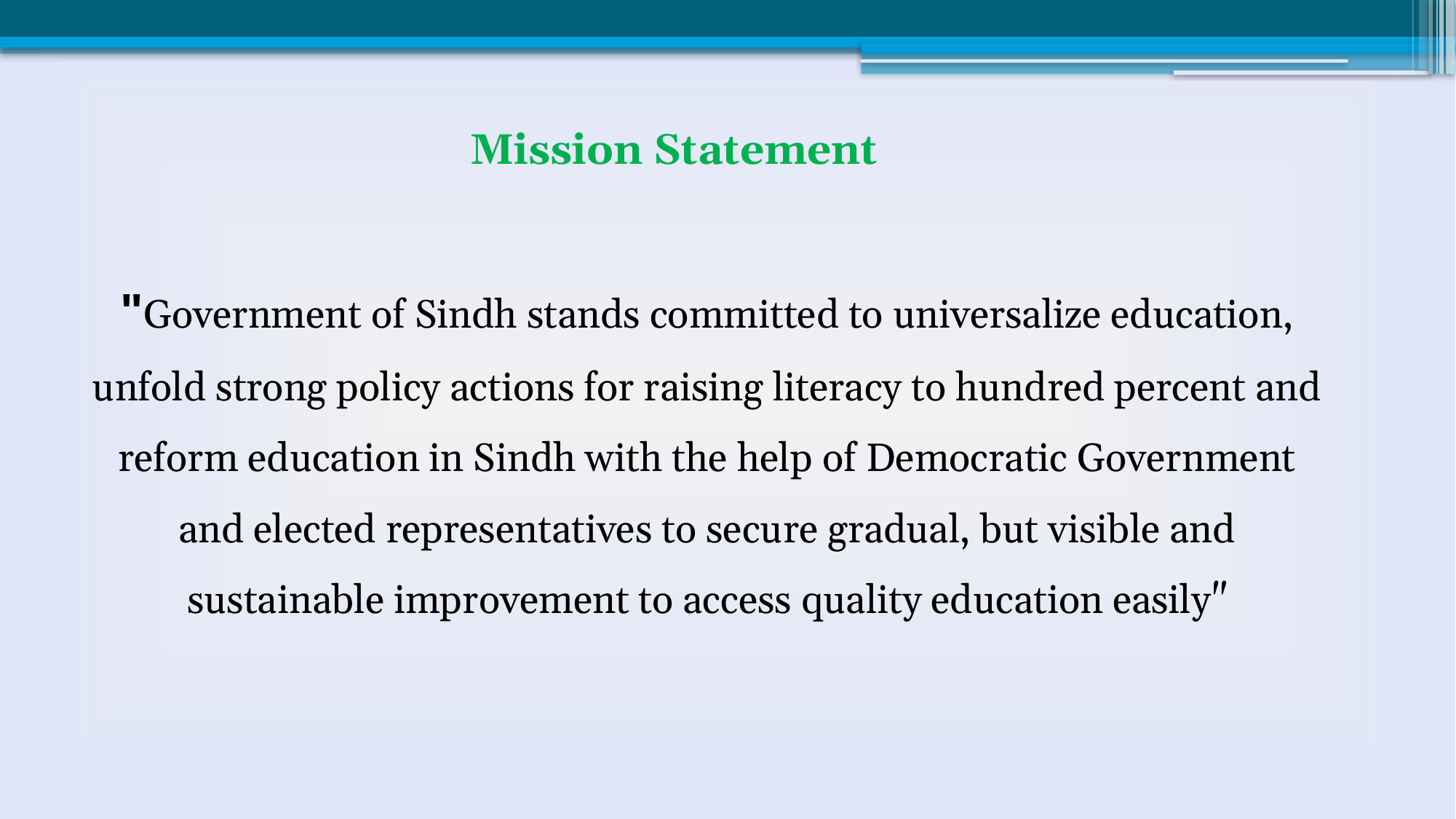

# Mission Statement
"Government of Sindh stands committed to universalize education, unfold strong policy actions for raising literacy to hundred percent and reform education in Sindh with the help of Democratic Government and elected representatives to secure gradual, but visible and sustainable improvement to access quality education easily"